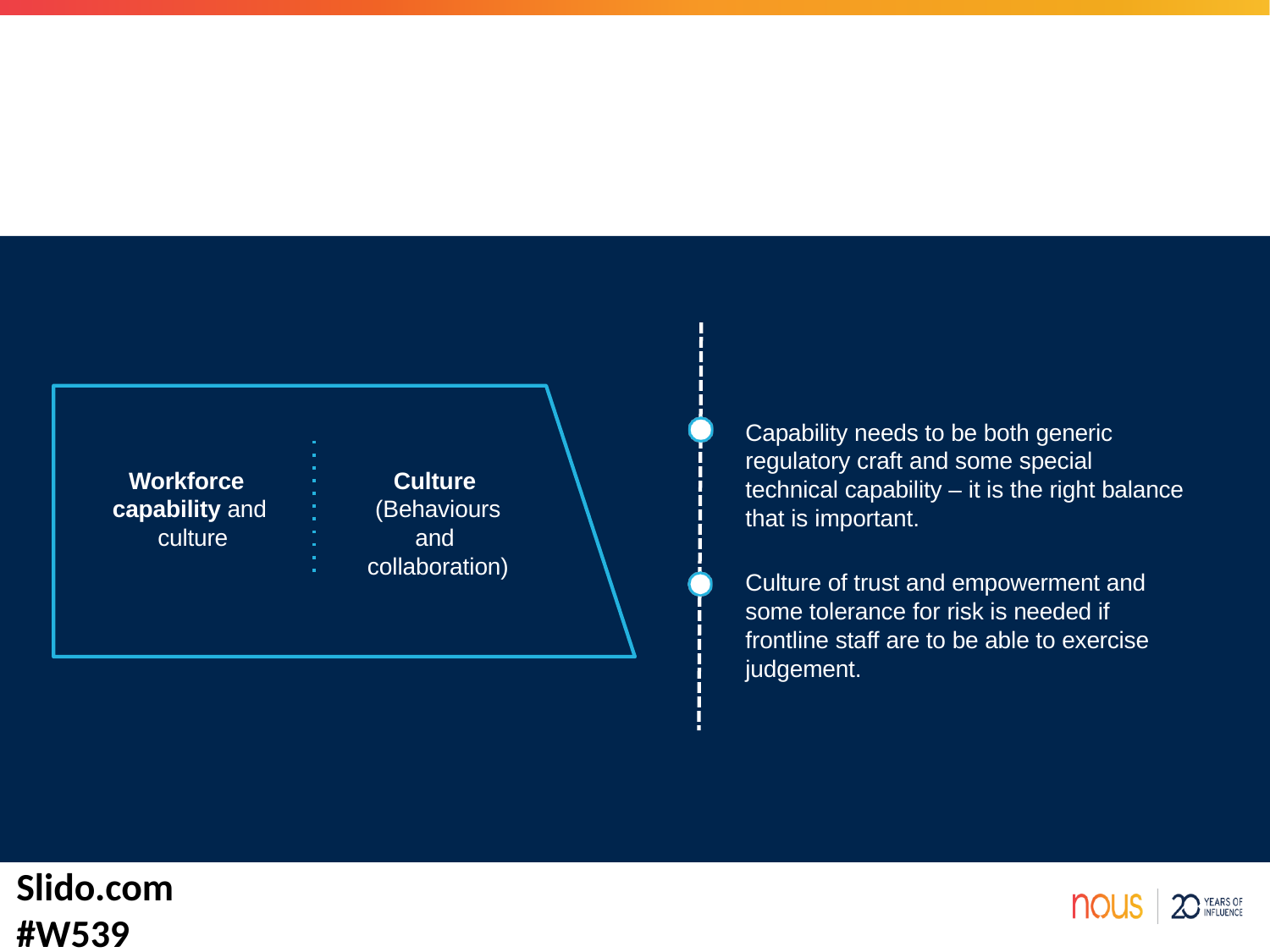

Capability needs to be both generic  regulatory craft and some special  technical capability – it is the right balance  that is important.

Workforce  capability and  culture
Culture  (Behaviours and  collaboration)
Culture of trust and empowerment and  some tolerance for risk is needed if  frontline staff are to be able to exercise  judgement.

Slido.com #W539